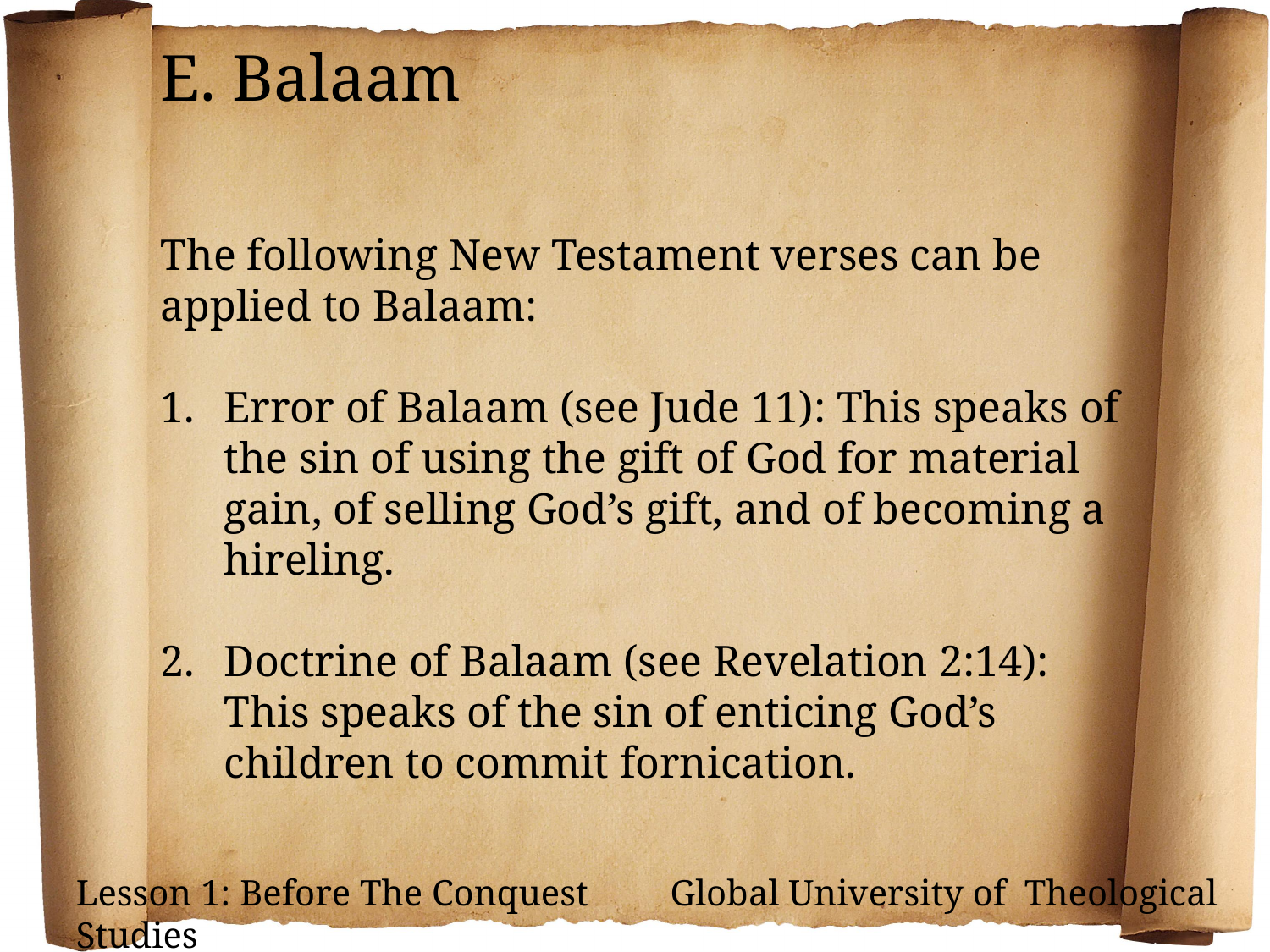

E. Balaam
The following New Testament verses can be applied to Balaam:

Error of Balaam (see Jude 11): This speaks of the sin of using the gift of God for material gain, of selling God’s gift, and of becoming a hireling.

Doctrine of Balaam (see Revelation 2:14): This speaks of the sin of enticing God’s children to commit fornication.
Lesson 1: Before The Conquest         Global University of  Theological Studies